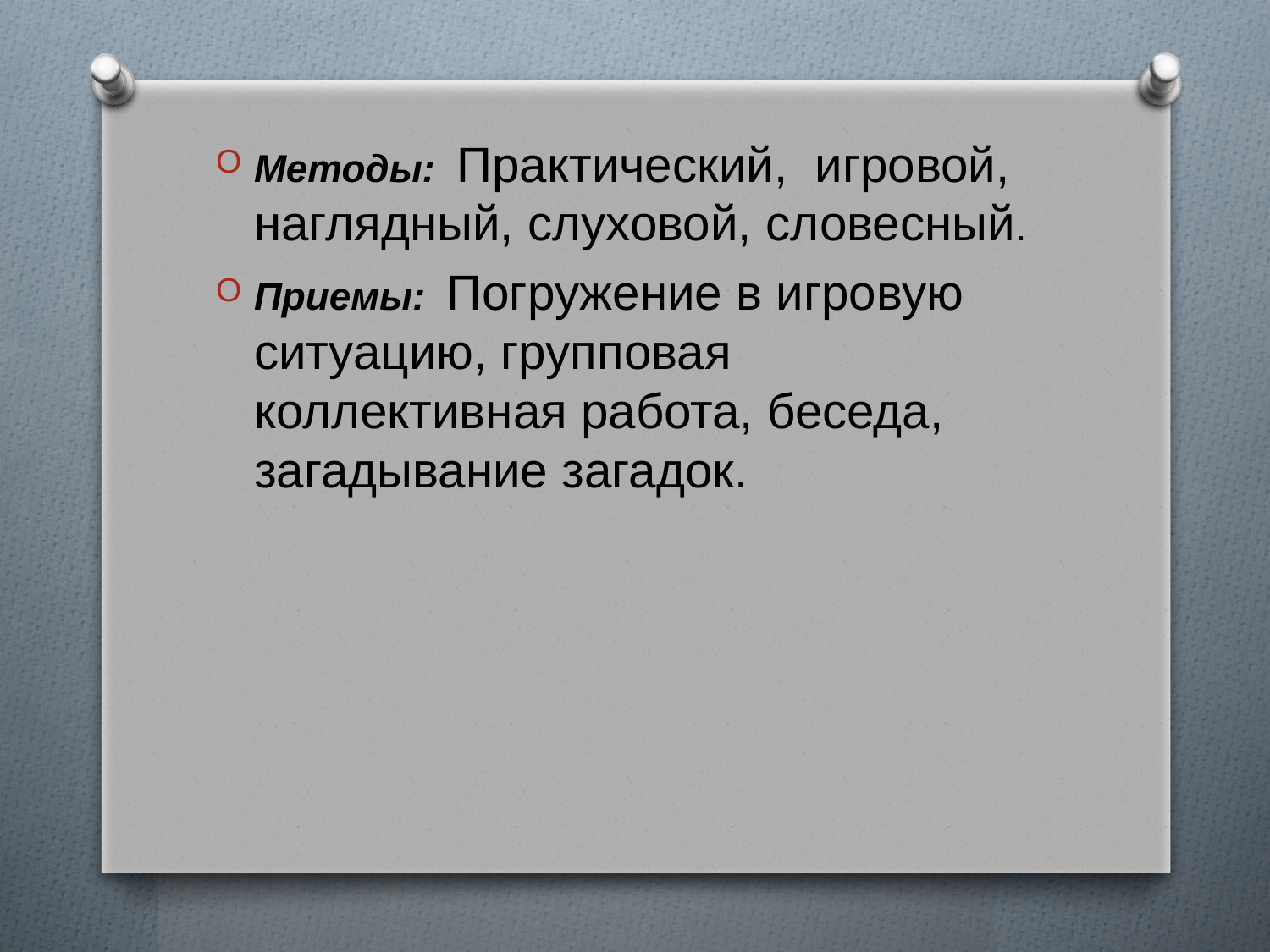

Методы:  Практический,  игровой, наглядный, слуховой, словесный.
Приемы:  Погружение в игровую ситуацию, групповая коллективная работа, беседа, загадывание загадок.